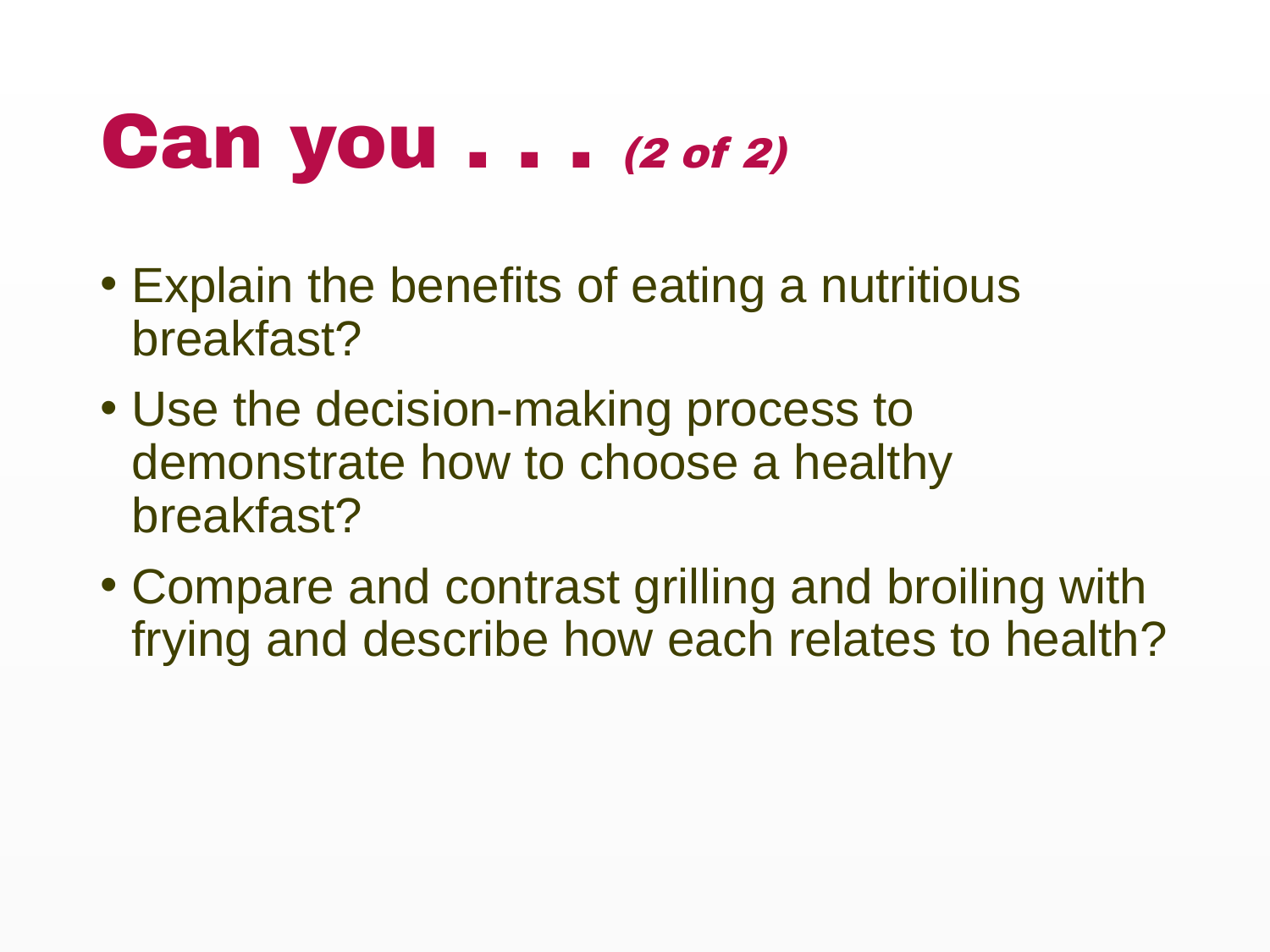

# Can you . . . (2 of 2)
Explain the benefits of eating a nutritious breakfast?
Use the decision-making process to demonstrate how to choose a healthy breakfast?
Compare and contrast grilling and broiling with frying and describe how each relates to health?